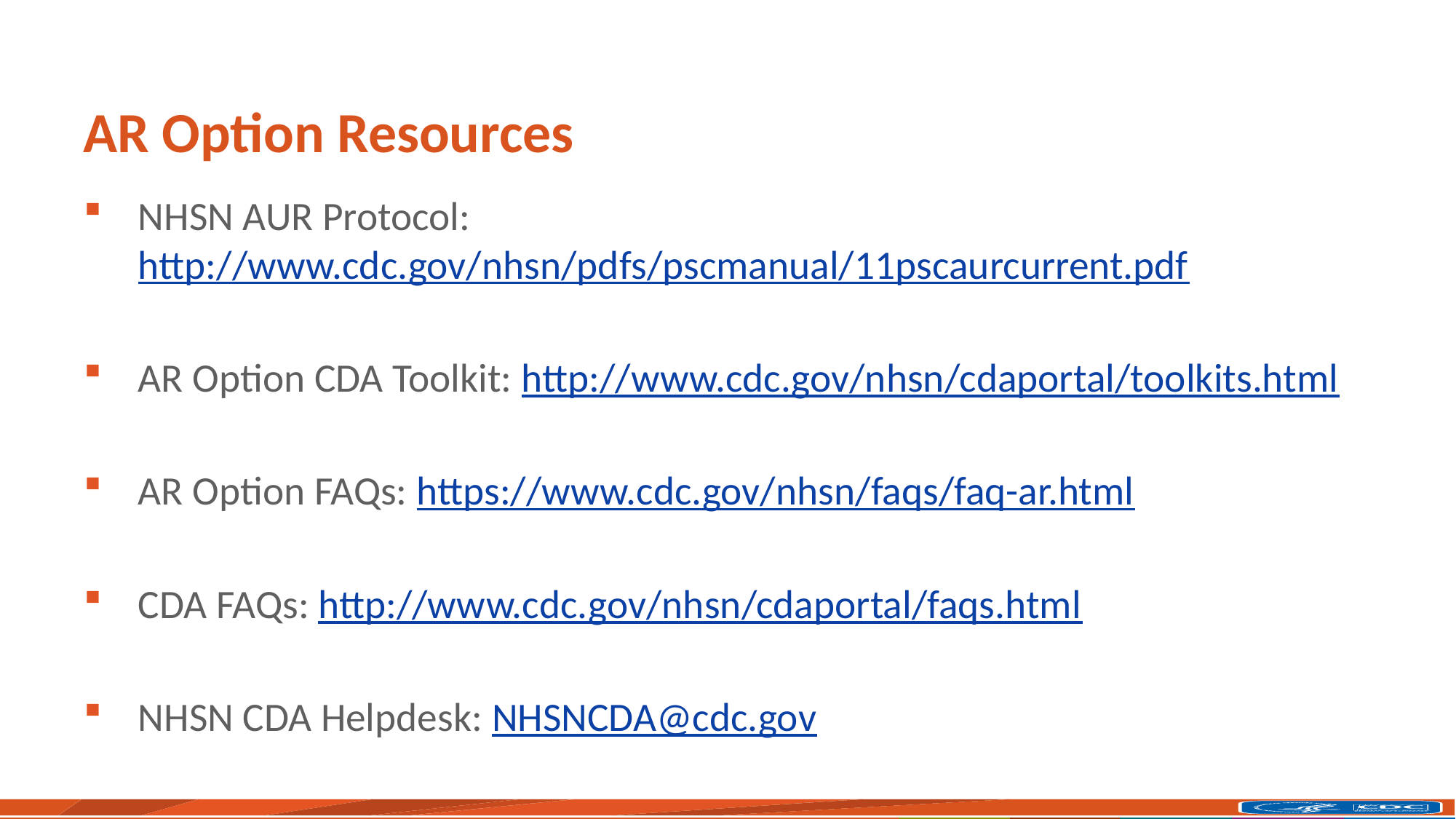

# AR Option Resources
NHSN AUR Protocol: http://www.cdc.gov/nhsn/pdfs/pscmanual/11pscaurcurrent.pdf

AR Option CDA Toolkit: http://www.cdc.gov/nhsn/cdaportal/toolkits.html

AR Option FAQs: https://www.cdc.gov/nhsn/faqs/faq-ar.html

CDA FAQs: http://www.cdc.gov/nhsn/cdaportal/faqs.html

NHSN CDA Helpdesk: NHSNCDA@cdc.gov